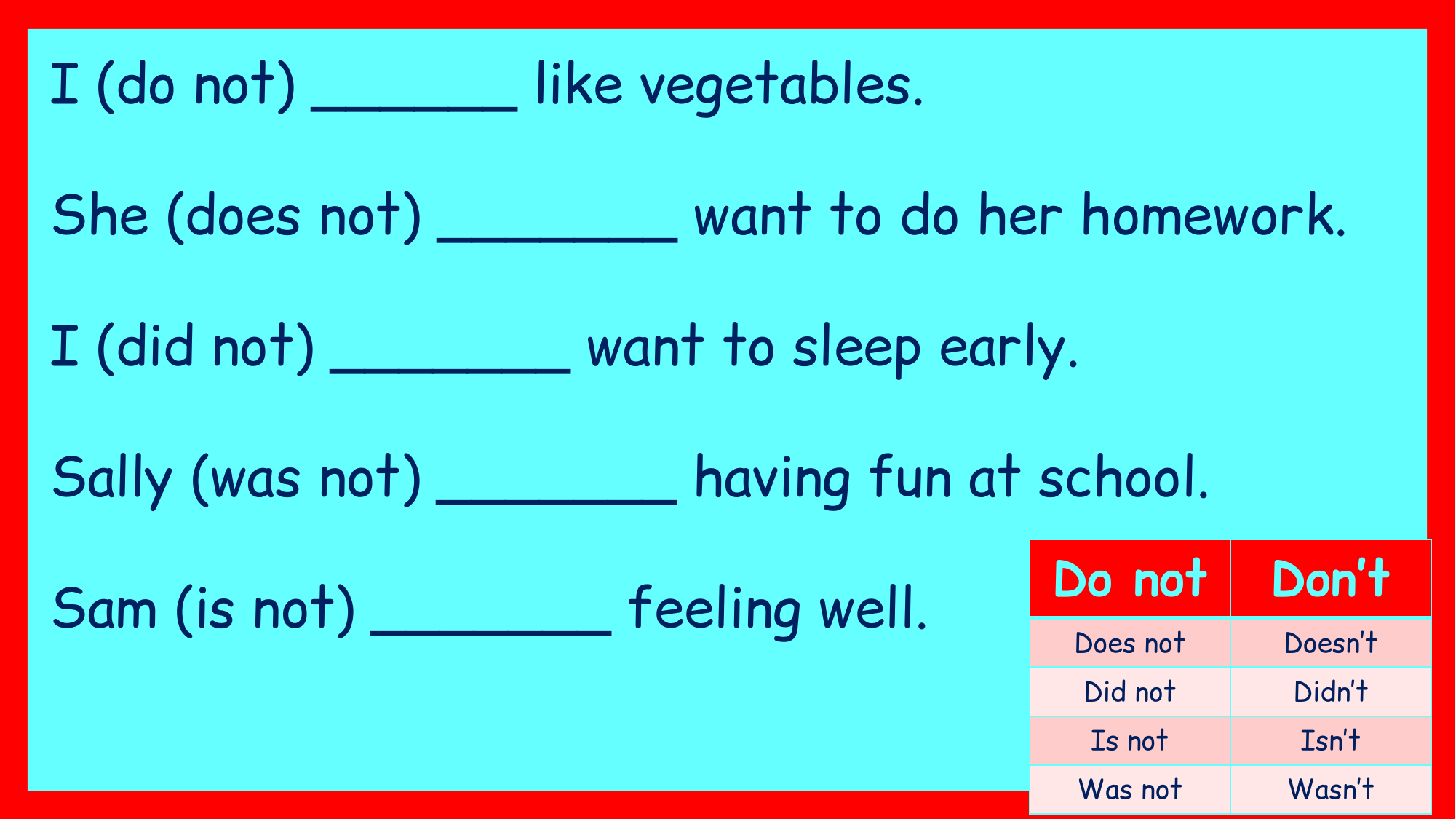

I (do not) ______ like vegetables.

She (does not) _______ want to do her homework.

I (did not) _______ want to sleep early.

Sally (was not) _______ having fun at school.

Sam (is not) _______ feeling well.
| Do not | Don’t |
| --- | --- |
| Does not | Doesn’t |
| Did not | Didn’t |
| Is not | Isn’t |
| Was not | Wasn’t |